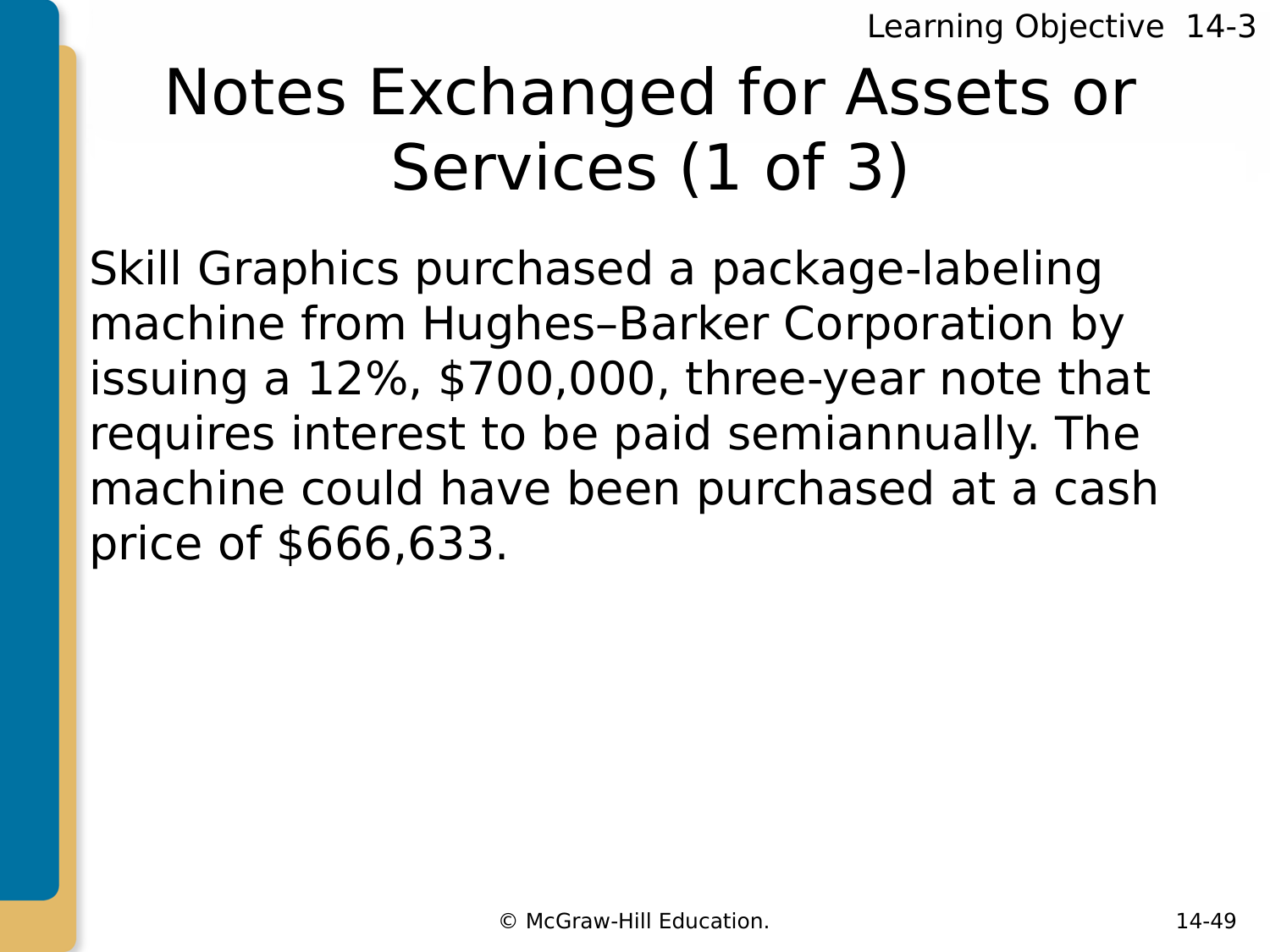

Learning Objective  14-3
# Notes Exchanged for Assets or Services (1 of 3)
Skill Graphics purchased a package-labeling machine from Hughes–Barker Corporation by issuing a 12%, $700,000, three-year note that requires interest to be paid semiannually. The machine could have been purchased at a cash price of $666,633.